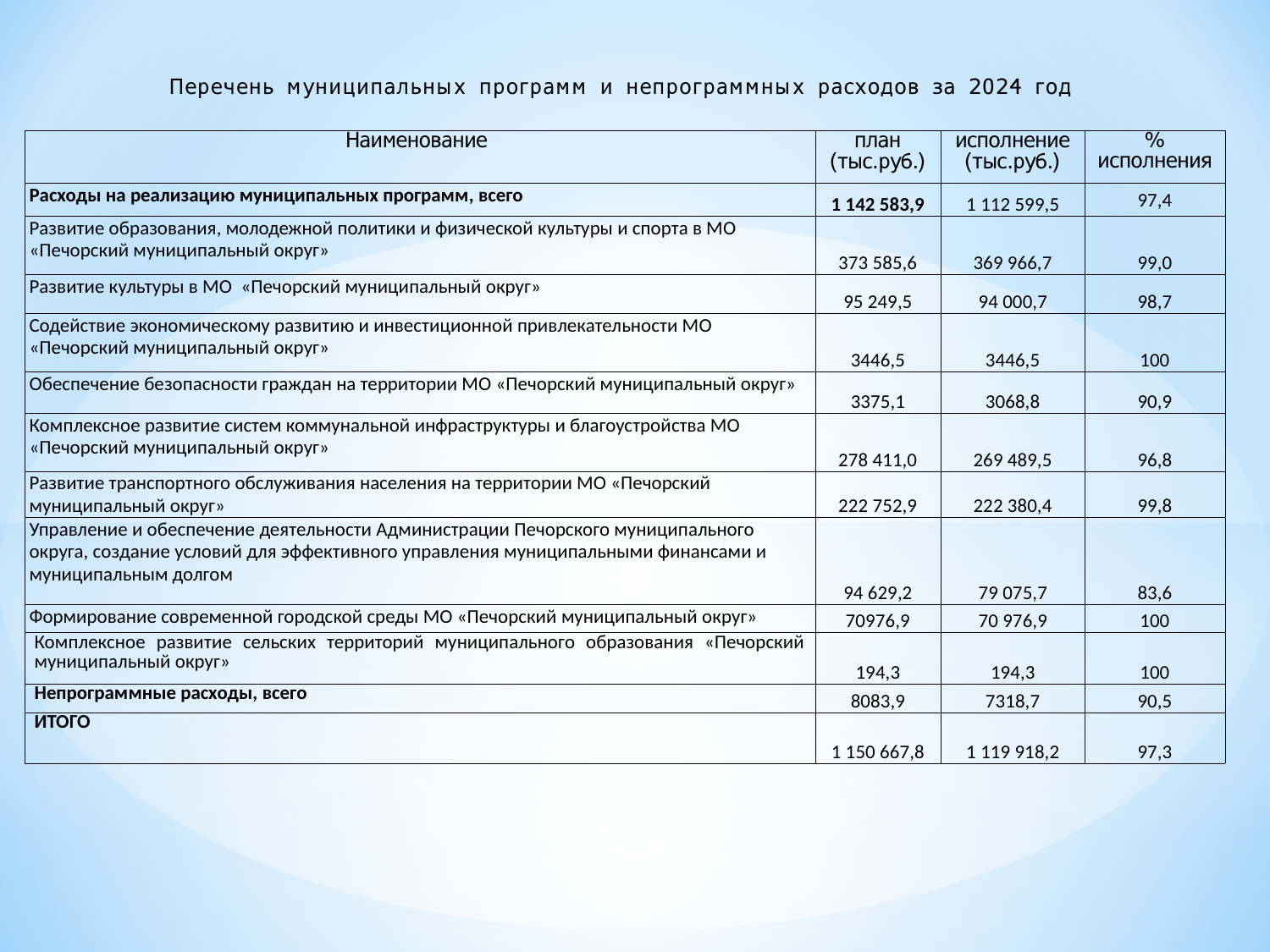

| Перечень муниципальных программ и непрограммных расходов за 2024 год |  |  |  |
| --- | --- | --- | --- |
| Наименование | план (тыс.руб.) | исполнение (тыс.руб.) | % исполнения |
| Расходы на реализацию муниципальных программ, всего | 1 142 583,9 | 1 112 599,5 | 97,4 |
| Развитие образования, молодежной политики и физической культуры и спорта в МО «Печорский муниципальный округ» | 373 585,6 | 369 966,7 | 99,0 |
| Развитие культуры в МО «Печорский муниципальный округ» | 95 249,5 | 94 000,7 | 98,7 |
| Содействие экономическому развитию и инвестиционной привлекательности МО «Печорский муниципальный округ» | 3446,5 | 3446,5 | 100 |
| Обеспечение безопасности граждан на территории МО «Печорский муниципальный округ» | 3375,1 | 3068,8 | 90,9 |
| Комплексное развитие систем коммунальной инфраструктуры и благоустройства МО «Печорский муниципальный округ» | 278 411,0 | 269 489,5 | 96,8 |
| Развитие транспортного обслуживания населения на территории МО «Печорский муниципальный округ» | 222 752,9 | 222 380,4 | 99,8 |
| Управление и обеспечение деятельности Администрации Печорского муниципального округа, создание условий для эффективного управления муниципальными финансами и муниципальным долгом | 94 629,2 | 79 075,7 | 83,6 |
| Формирование современной городской среды МО «Печорский муниципальный округ» | 70976,9 | 70 976,9 | 100 |
| Комплексное развитие сельских территорий муниципального образования «Печорский муниципальный округ» | 194,3 | 194,3 | 100 |
| Непрограммные расходы, всего | 8083,9 | 7318,7 | 90,5 |
| ИТОГО | 1 150 667,8 | 1 119 918,2 | 97,3 |